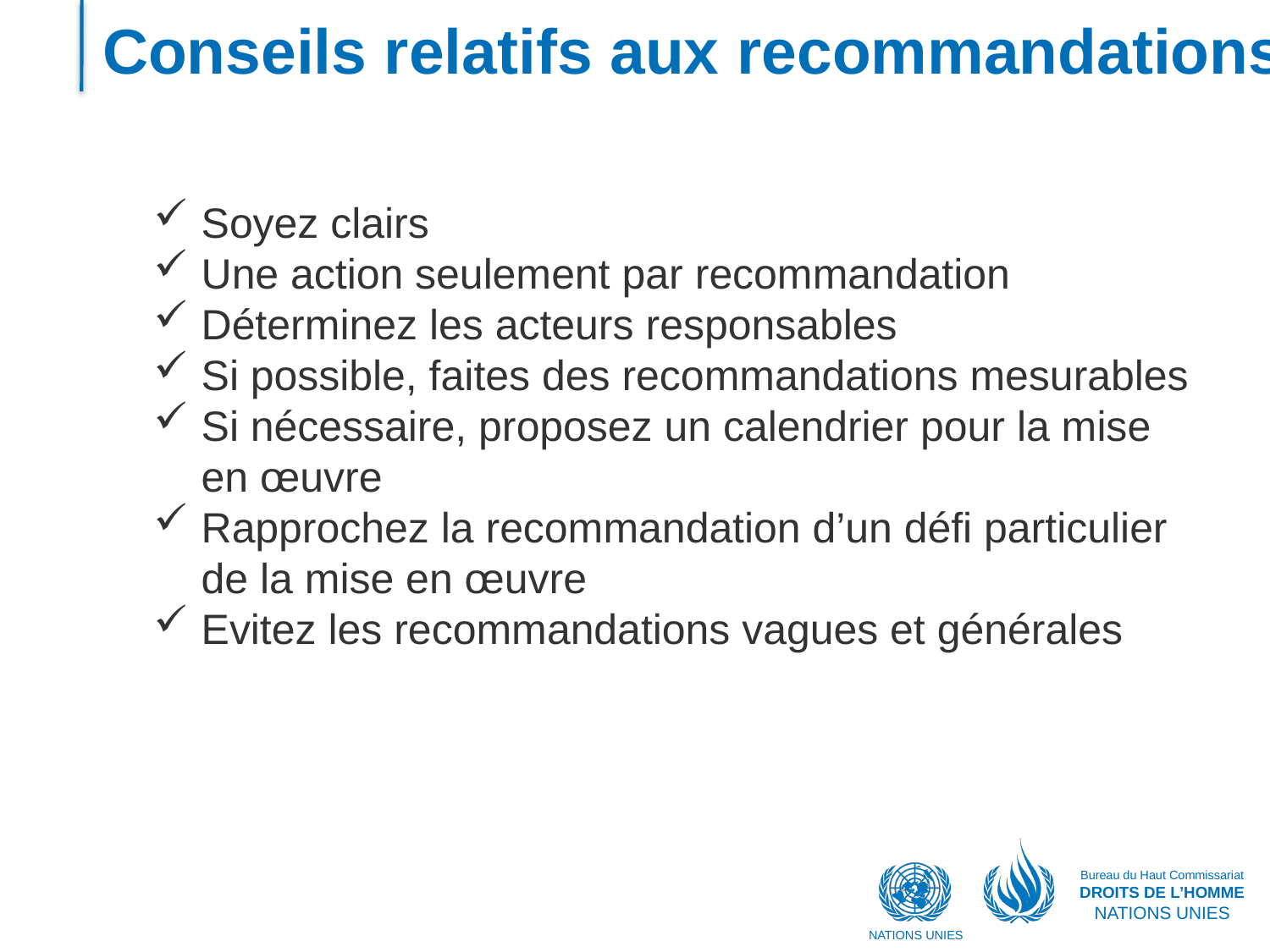

# Conseils relatifs aux recommandations
Soyez clairs
Une action seulement par recommandation
Déterminez les acteurs responsables
Si possible, faites des recommandations mesurables
Si nécessaire, proposez un calendrier pour la mise en œuvre
Rapprochez la recommandation d’un défi particulier de la mise en œuvre
Evitez les recommandations vagues et générales
Bureau du Haut Commissariat
DROITS DE L’HOMME
NATIONS UNIES
NATIONS UNIES